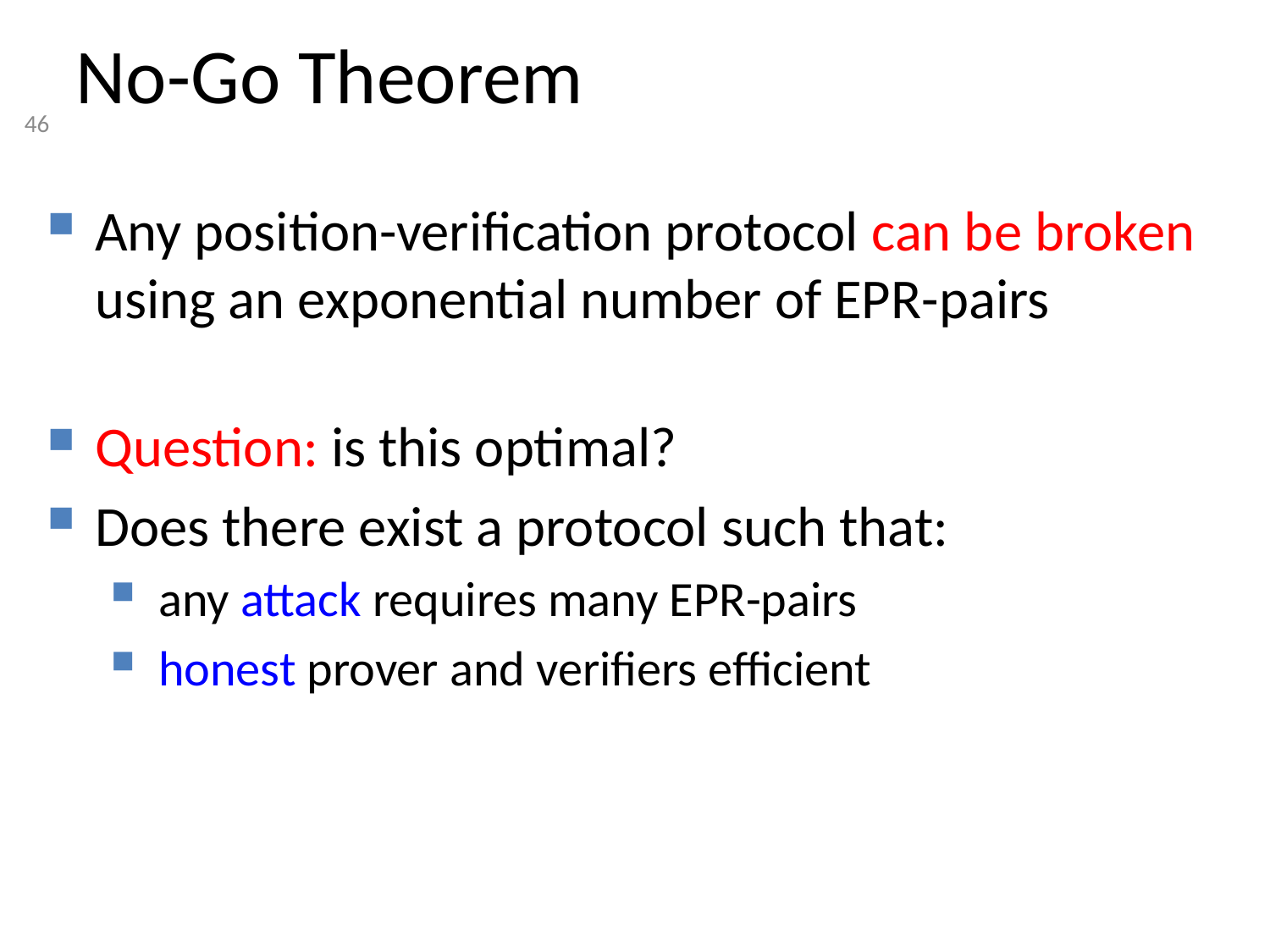

# No-Go Theorem
Any position-verification protocol can be broken using an exponential number of EPR-pairs

Question: is this optimal?
Does there exist a protocol such that:
any attack requires many EPR-pairs
honest prover and verifiers efficient